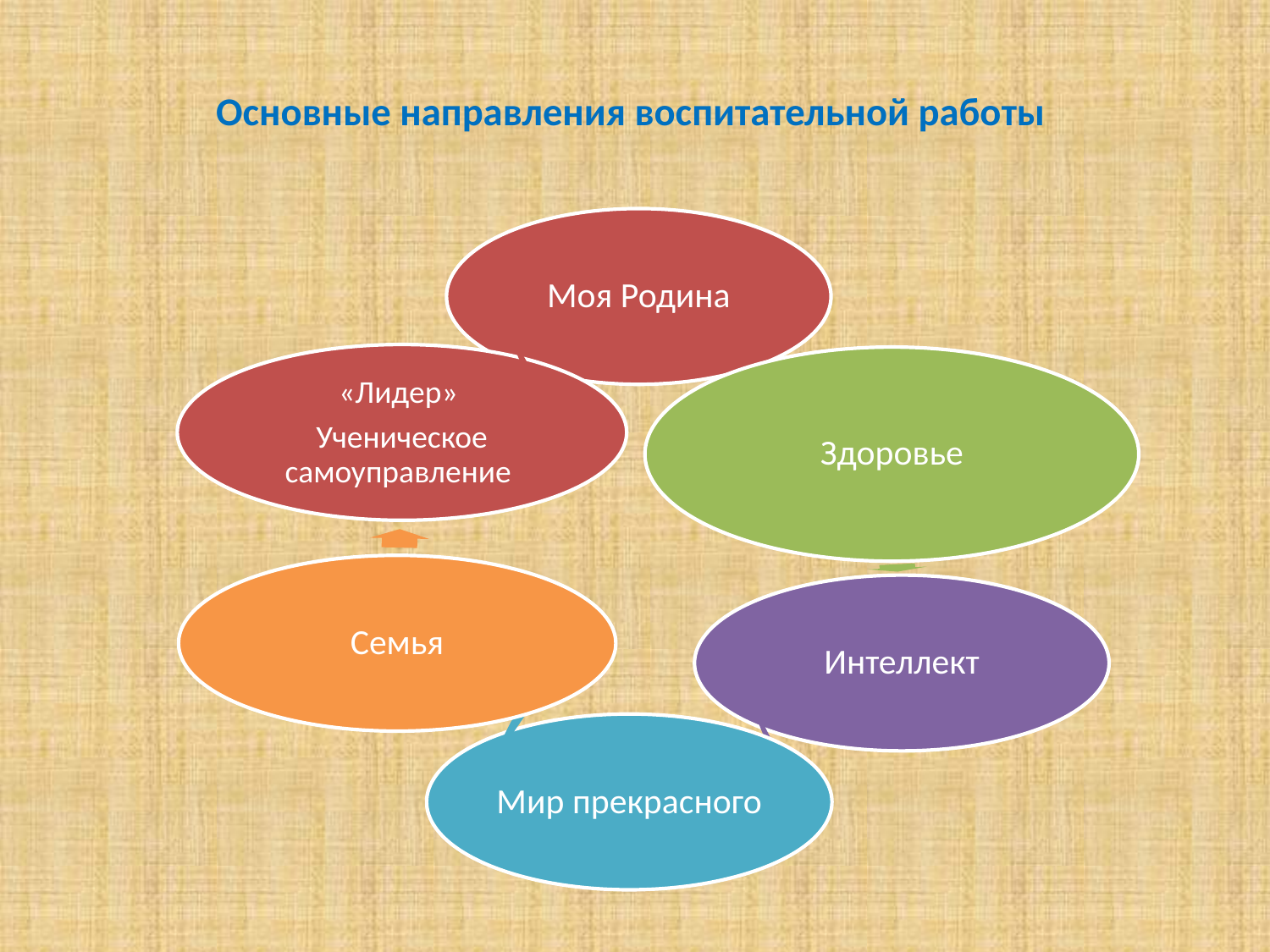

# Основные направления воспитательной работы
Моя Родина

Здоровье

Интеллект

Мир прекрасного

Семья

«Лидер»
Ученическое самоуправление